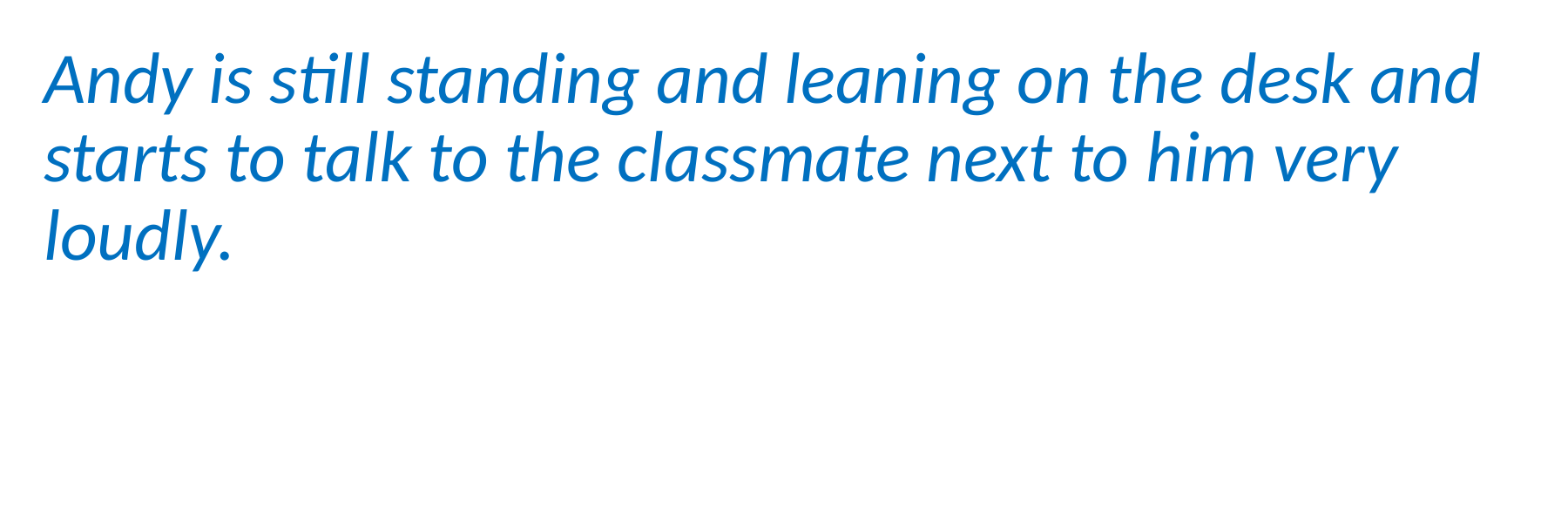

Andy is still standing and leaning on the desk and starts to talk to the classmate next to him very loudly.